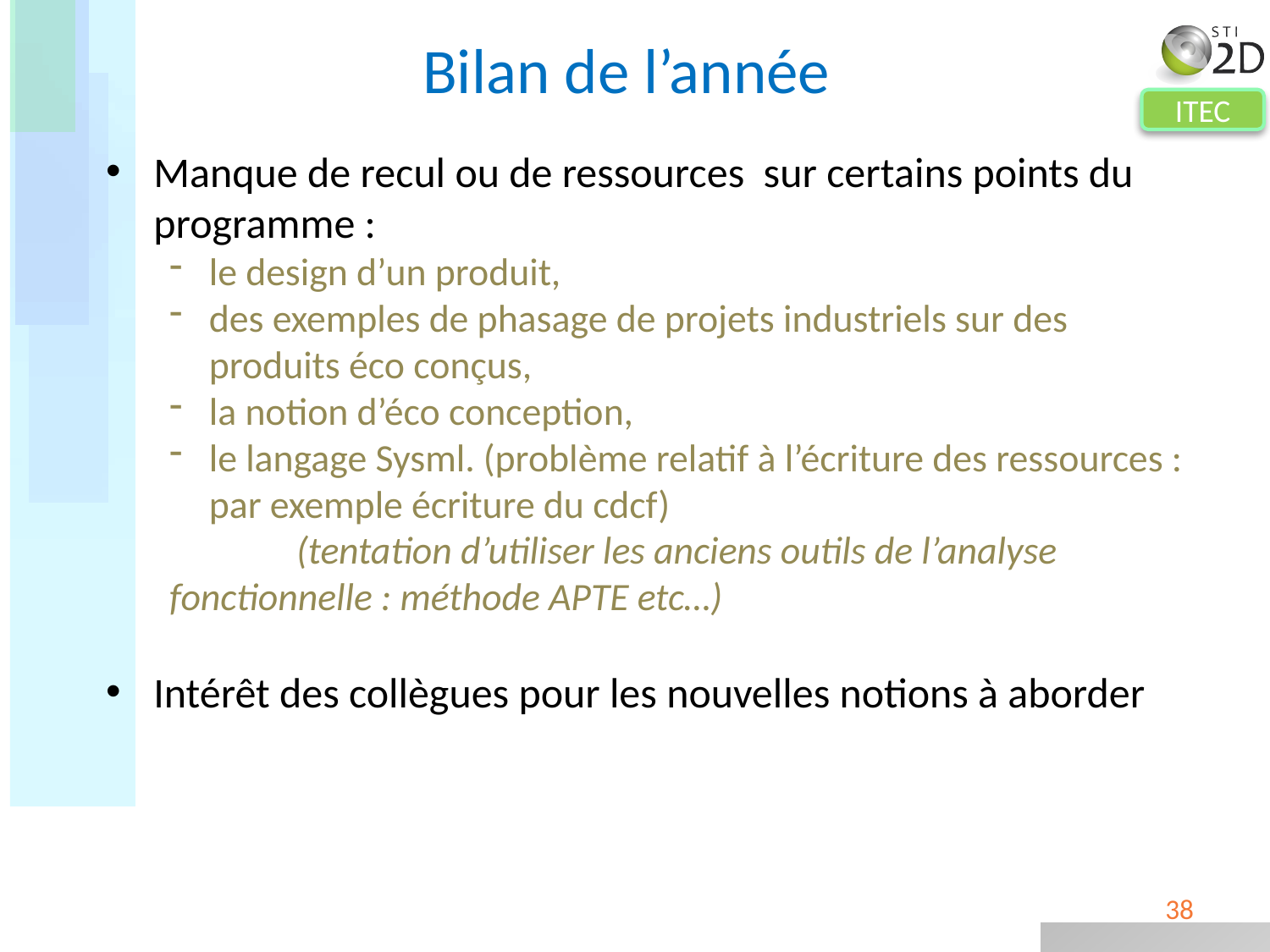

# Bilan de l’année
Manque de recul ou de ressources  sur certains points du programme :
le design d’un produit,
des exemples de phasage de projets industriels sur des produits éco conçus,
la notion d’éco conception,
le langage Sysml. (problème relatif à l’écriture des ressources : par exemple écriture du cdcf)
	(tentation d’utiliser les anciens outils de l’analyse fonctionnelle : méthode APTE etc…)

Intérêt des collègues pour les nouvelles notions à aborder
38